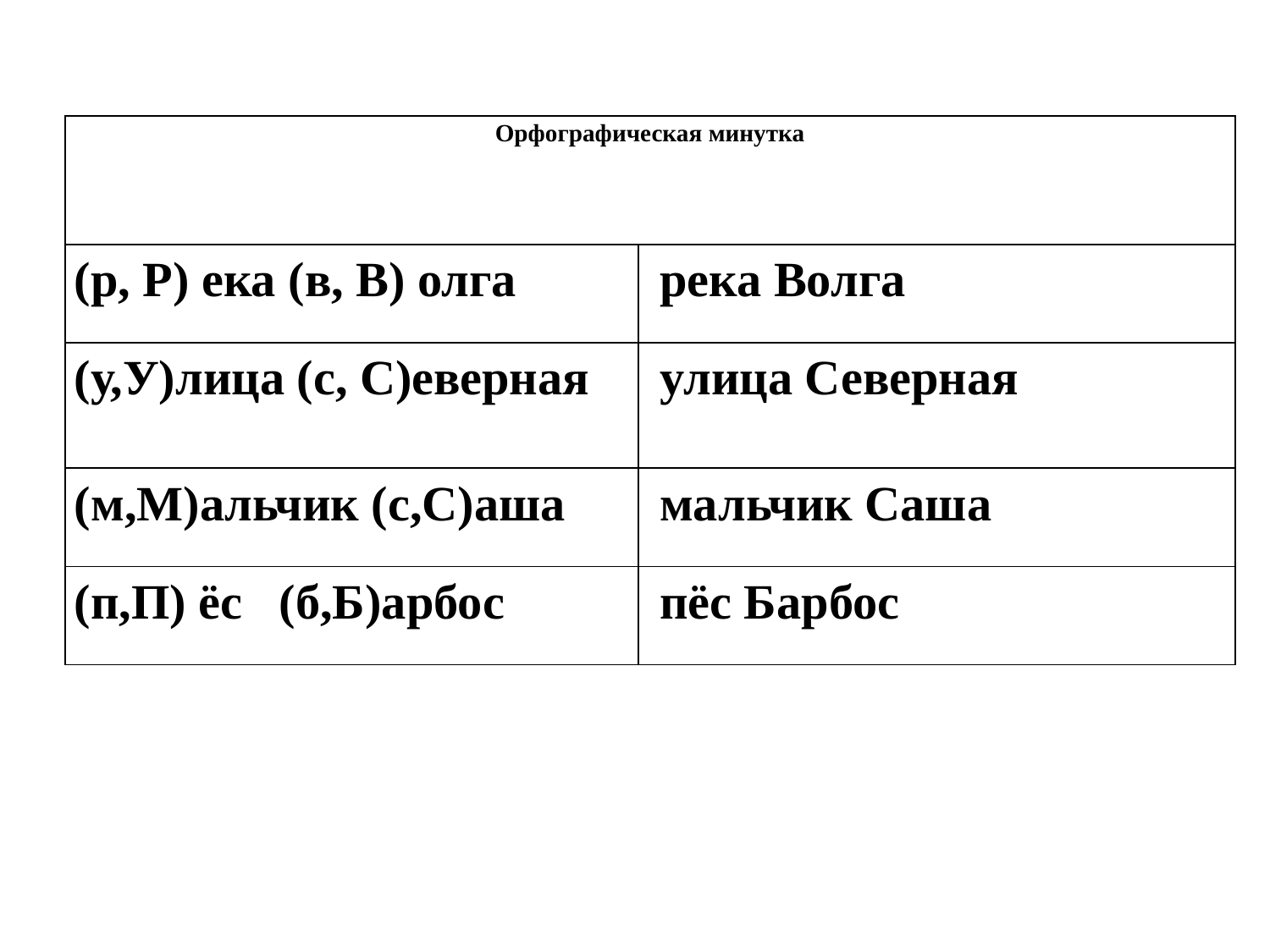

#
| Орфографическая минутка |  |
| --- | --- |
| (р, Р) ека (в, В) олга | река Волга |
| (у,У)лица (с, С)еверная | улица Северная |
| (м,М)альчик (с,С)аша | мальчик Саша |
| (п,П) ёс (б,Б)арбос | пёс Барбос |